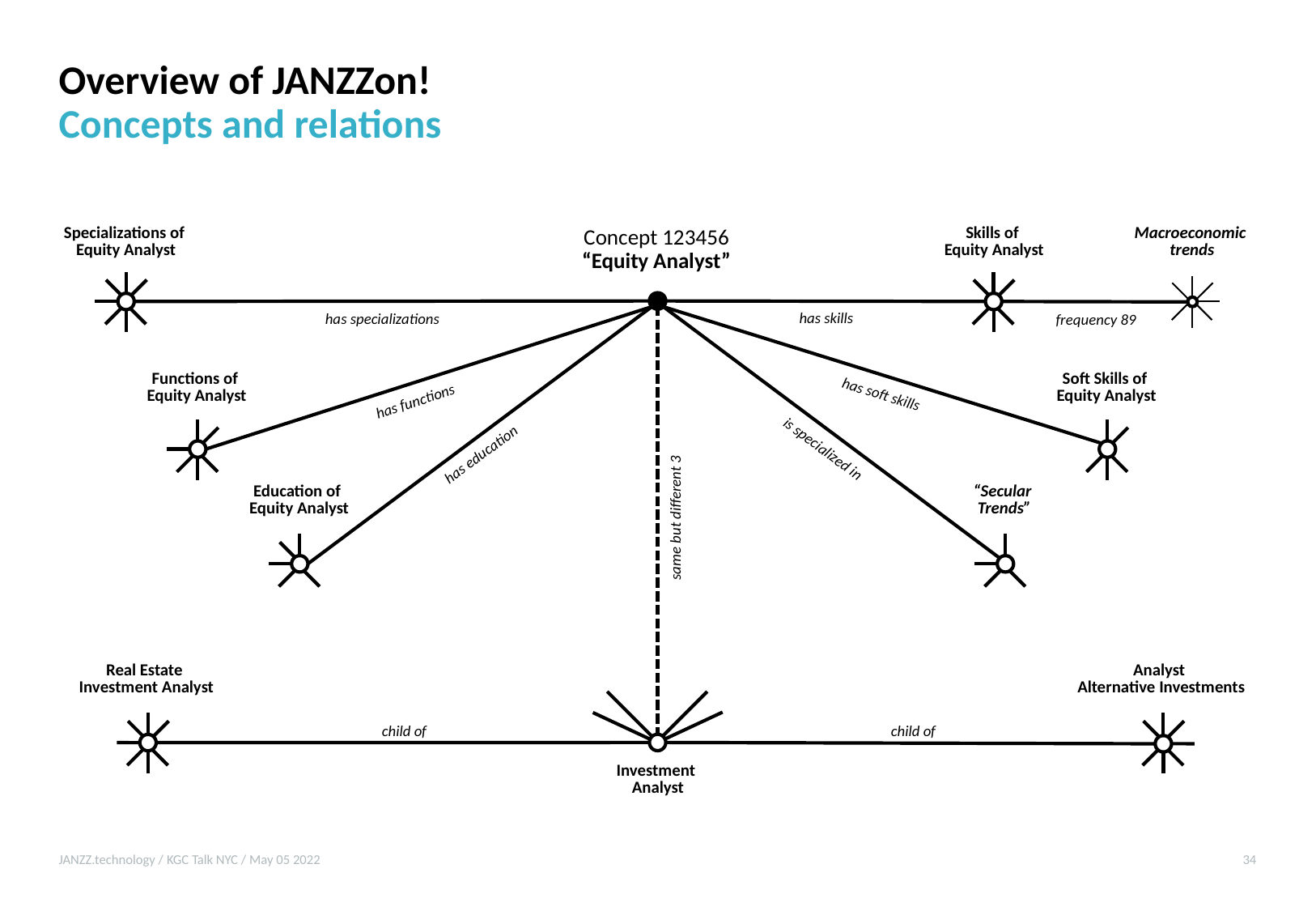

# Overview of JANZZon! Concepts and relations
Specializations of
Equity Analyst

Functions of
Equity Analyst

Education of
Equity Analyst

Concept 123456
“Equity Analyst”

Skills of
Equity Analyst

Soft Skills of
Equity Analyst

“Secular
Trends”

Macroeconomic
trends

has skills
has specializations
frequency 89
has soft skills
has functions
is specialized in
has education

Investment
Analyst
same but different 3
Real Estate
Investment Analyst

Analyst
Alternative Investments

child of
child of
JANZZ.technology / KGC Talk NYC / May 05 2022
34